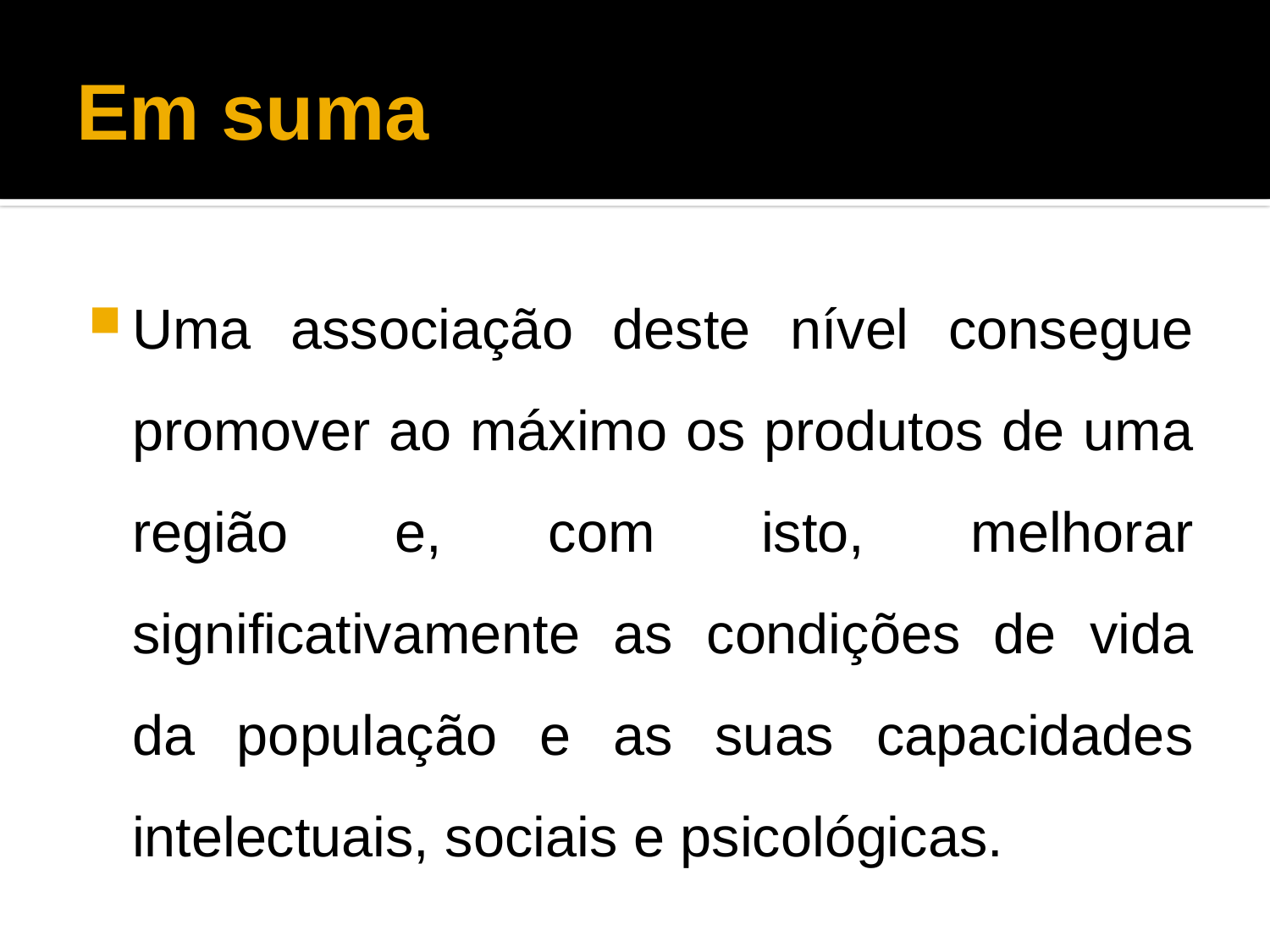

# Em suma
Uma associação deste nível consegue promover ao máximo os produtos de uma região e, com isto, melhorar significativamente as condições de vida da população e as suas capacidades intelectuais, sociais e psicológicas.